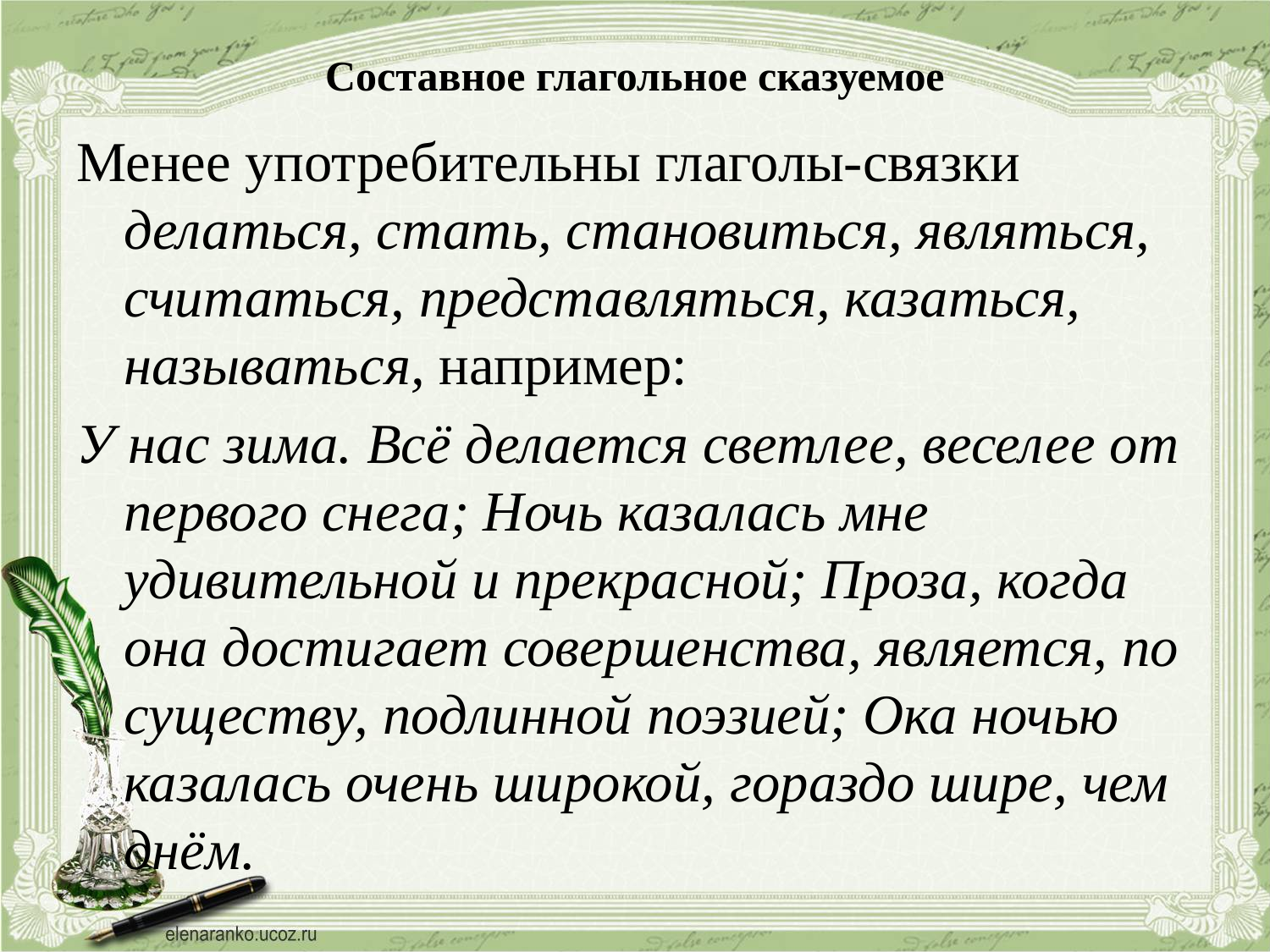

# Составное глагольное сказуемое
Менее употребительны глаголы-связки делаться, стать, становиться, являться, считаться, представляться, казаться, называться, например:
У нас зима. Всё делается светлее, веселее от первого снега; Ночь казалась мне удивительной и прекрасной; Проза, когда она достигает совершенства, является, по существу, подлинной поэзией; Ока ночью казалась очень широкой, гораздо шире, чем днём.